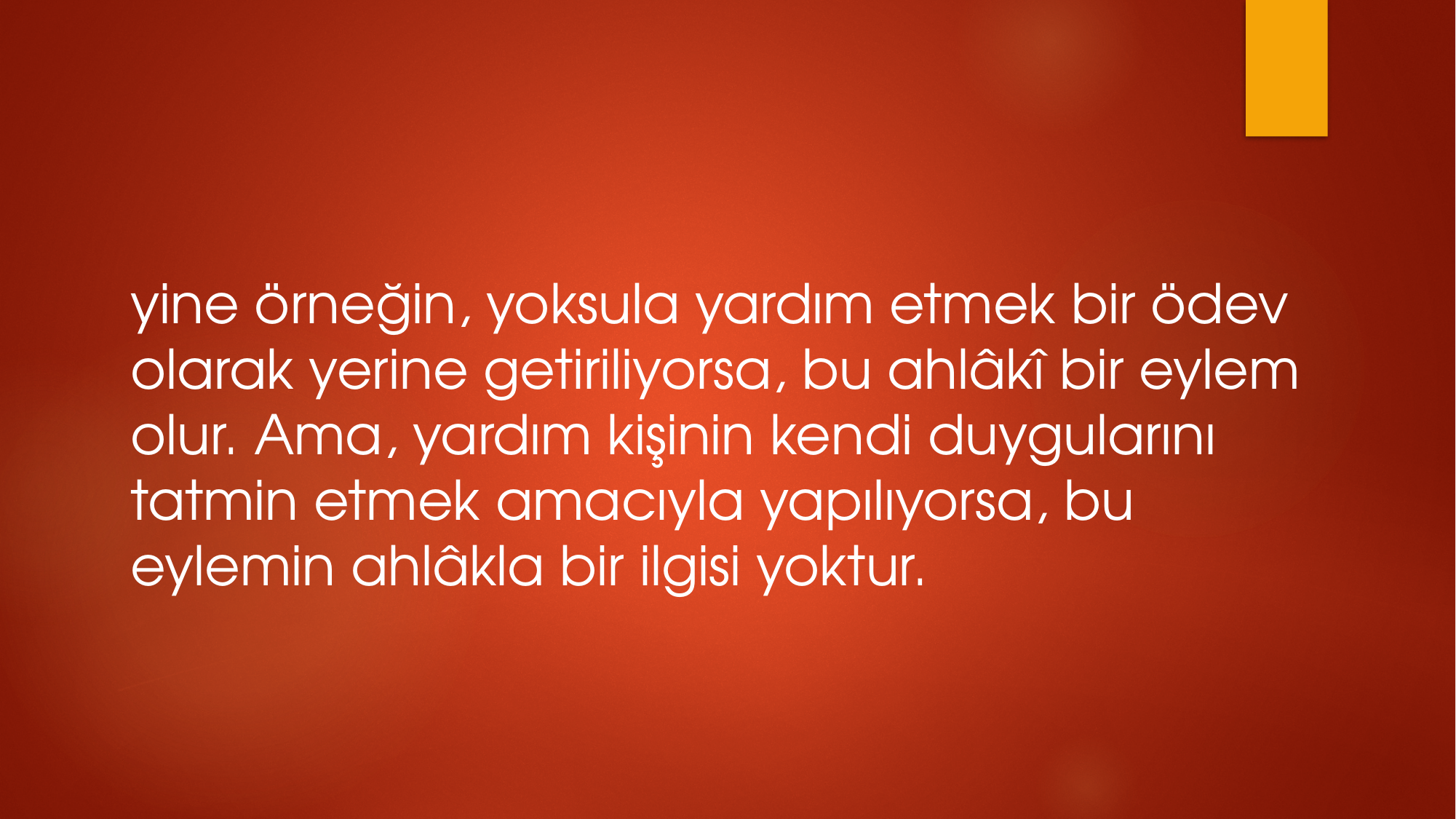

yine örneğin, yoksula yardım etmek bir ödev olarak yerine getiriliyorsa, bu ahlâkî bir eylem olur. Ama, yardım kişinin kendi duygularını tatmin etmek amacıyla yapılıyorsa, bu eylemin ahlâkla bir ilgisi yoktur.